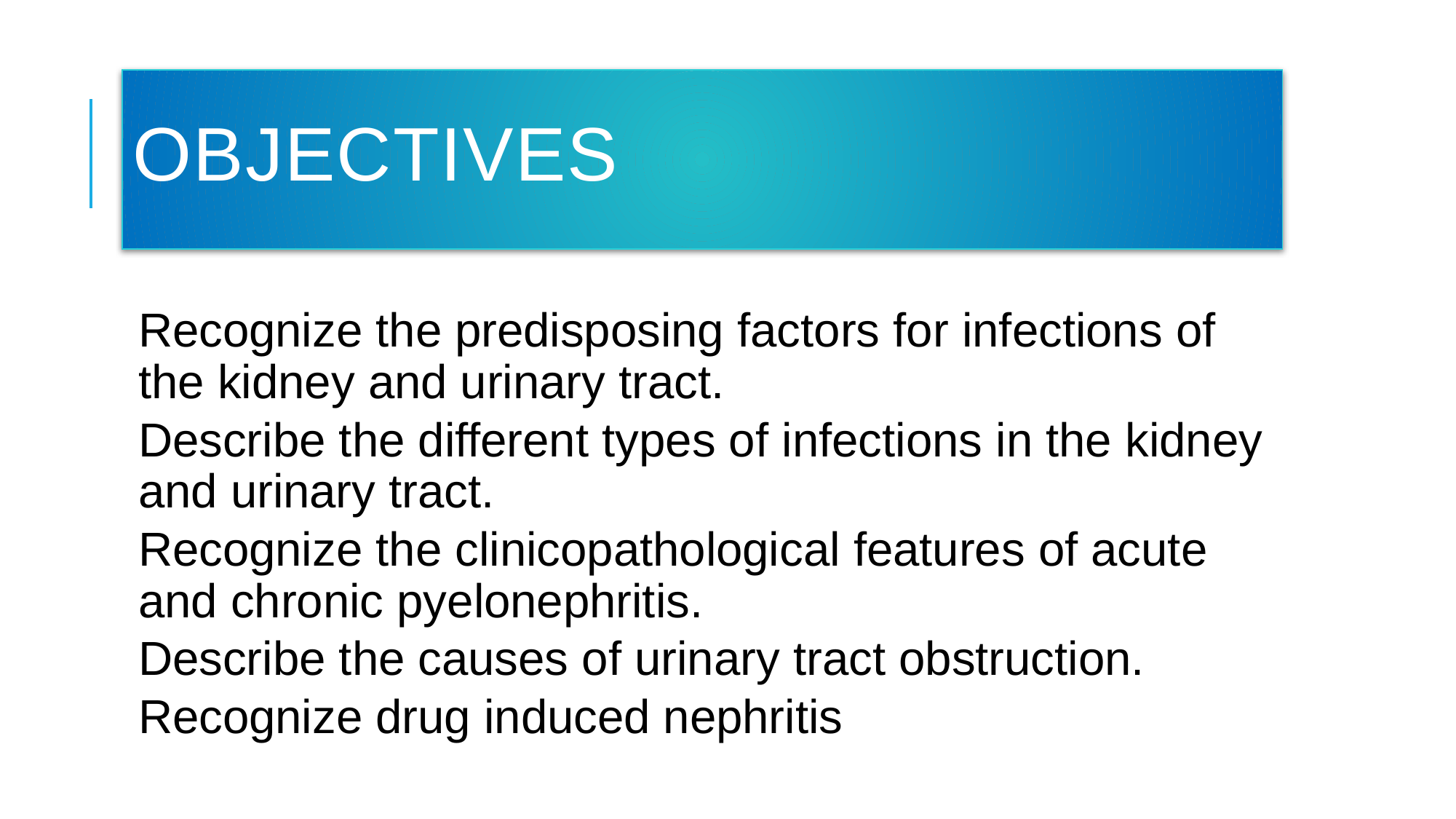

# Objectives

Recognize the predisposing factors for infections of the kidney and urinary tract.
Describe the different types of infections in the kidney and urinary tract.
Recognize the clinicopathological features of acute and chronic pyelonephritis.
Describe the causes of urinary tract obstruction.
Recognize drug induced nephritis